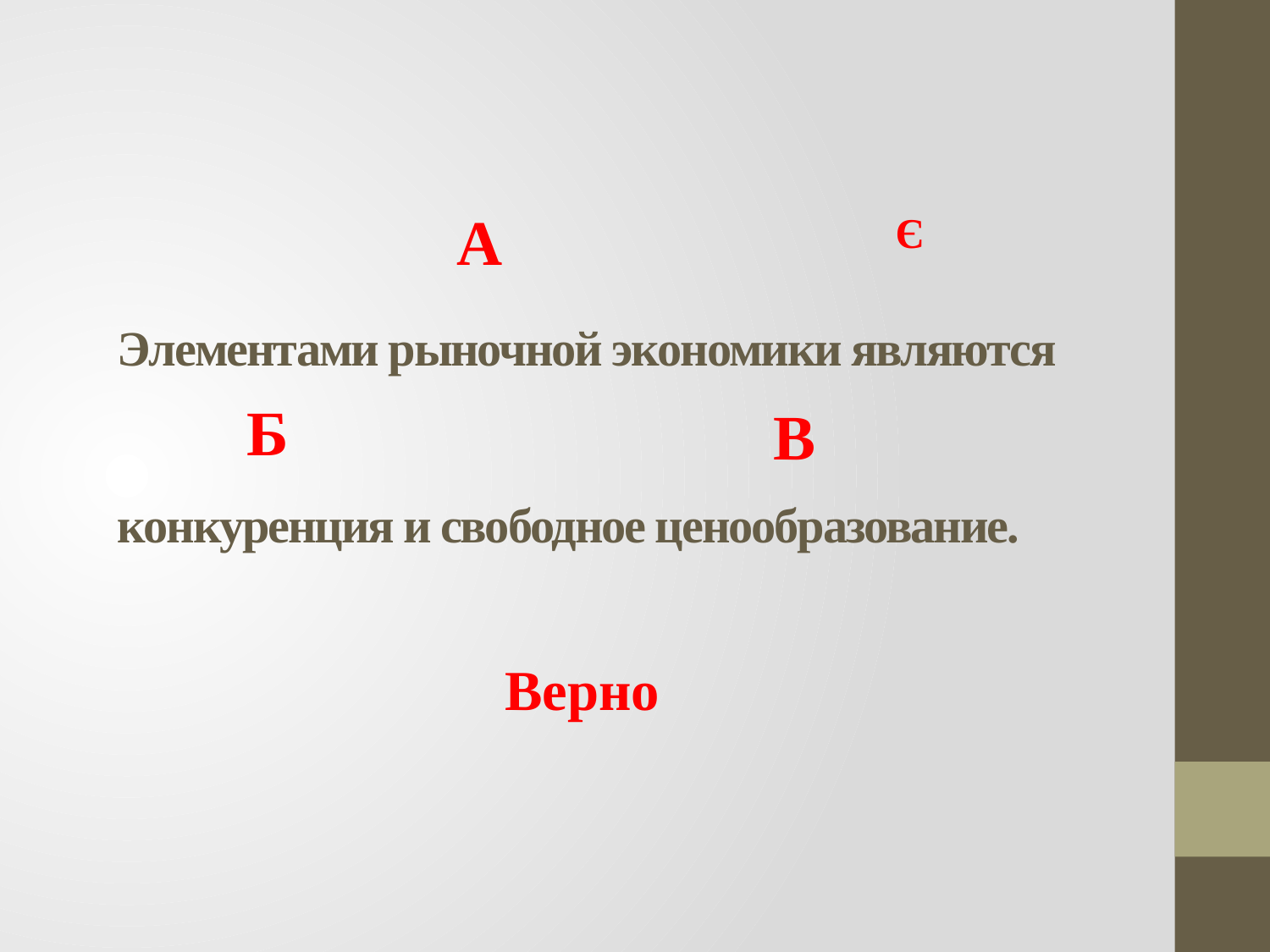

А
Є
# Элементами рыночной экономики являются конкуренция и свободное ценообразование.
Б
В
Верно